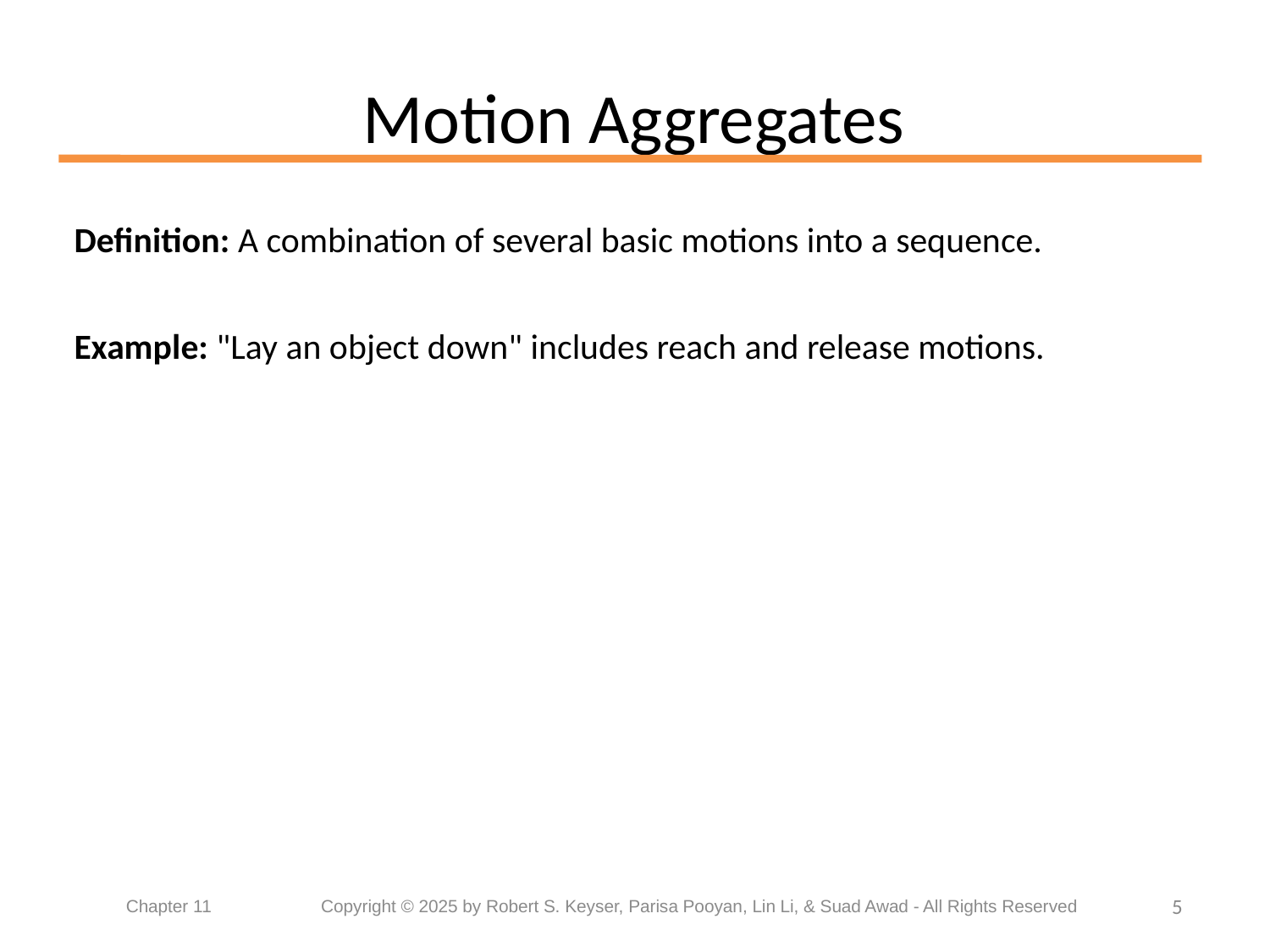

# Motion Aggregates

Definition: A combination of several basic motions into a sequence.

Example: "Lay an object down" includes reach and release motions.
5
Chapter 11	              Copyright © 2025 by Robert S. Keyser, Parisa Pooyan, Lin Li, & Suad Awad - All Rights Reserved